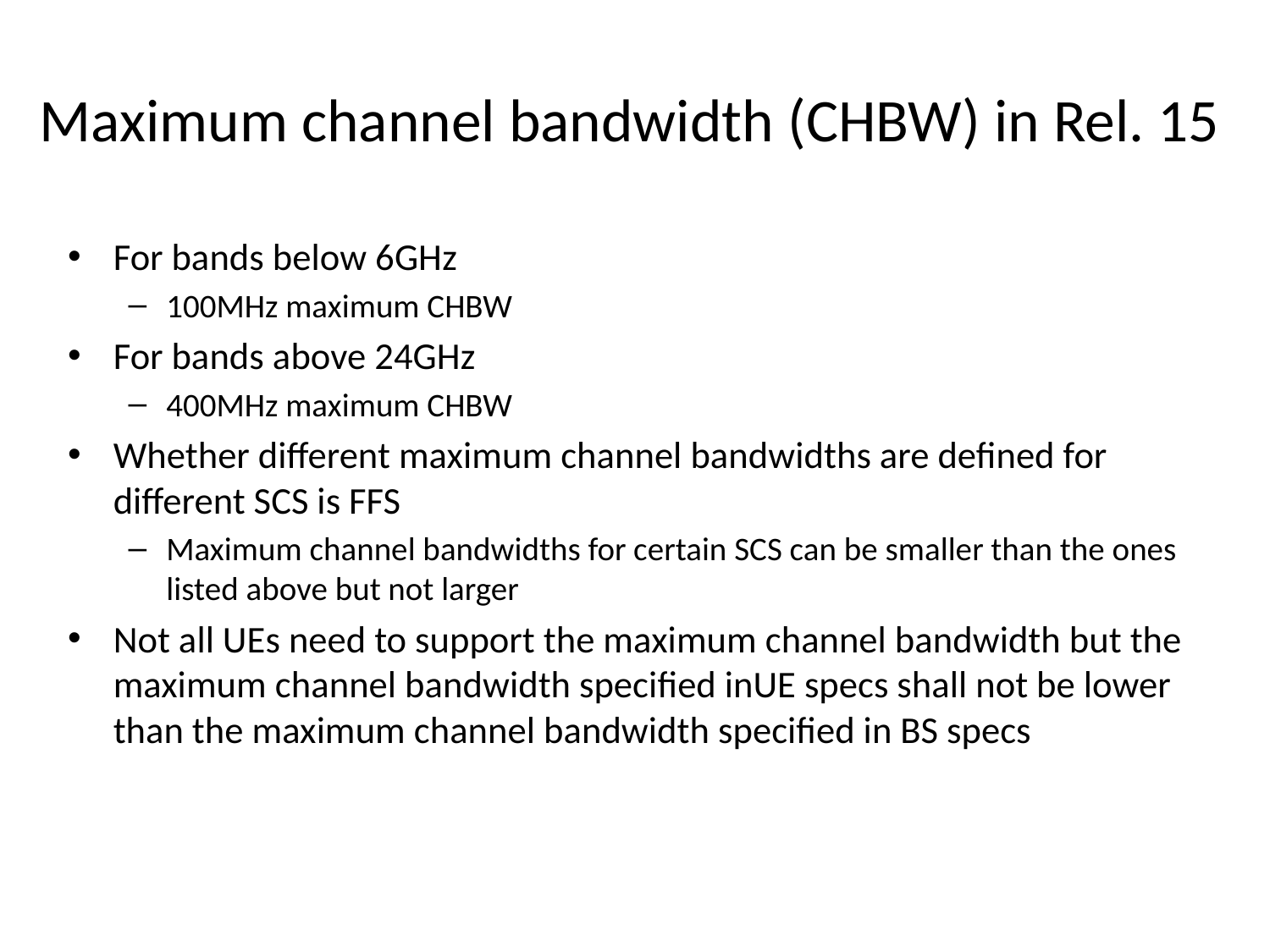

# Maximum channel bandwidth (CHBW) in Rel. 15
For bands below 6GHz
100MHz maximum CHBW
For bands above 24GHz
400MHz maximum CHBW
Whether different maximum channel bandwidths are defined for different SCS is FFS
Maximum channel bandwidths for certain SCS can be smaller than the ones listed above but not larger
Not all UEs need to support the maximum channel bandwidth but the maximum channel bandwidth specified inUE specs shall not be lower than the maximum channel bandwidth specified in BS specs